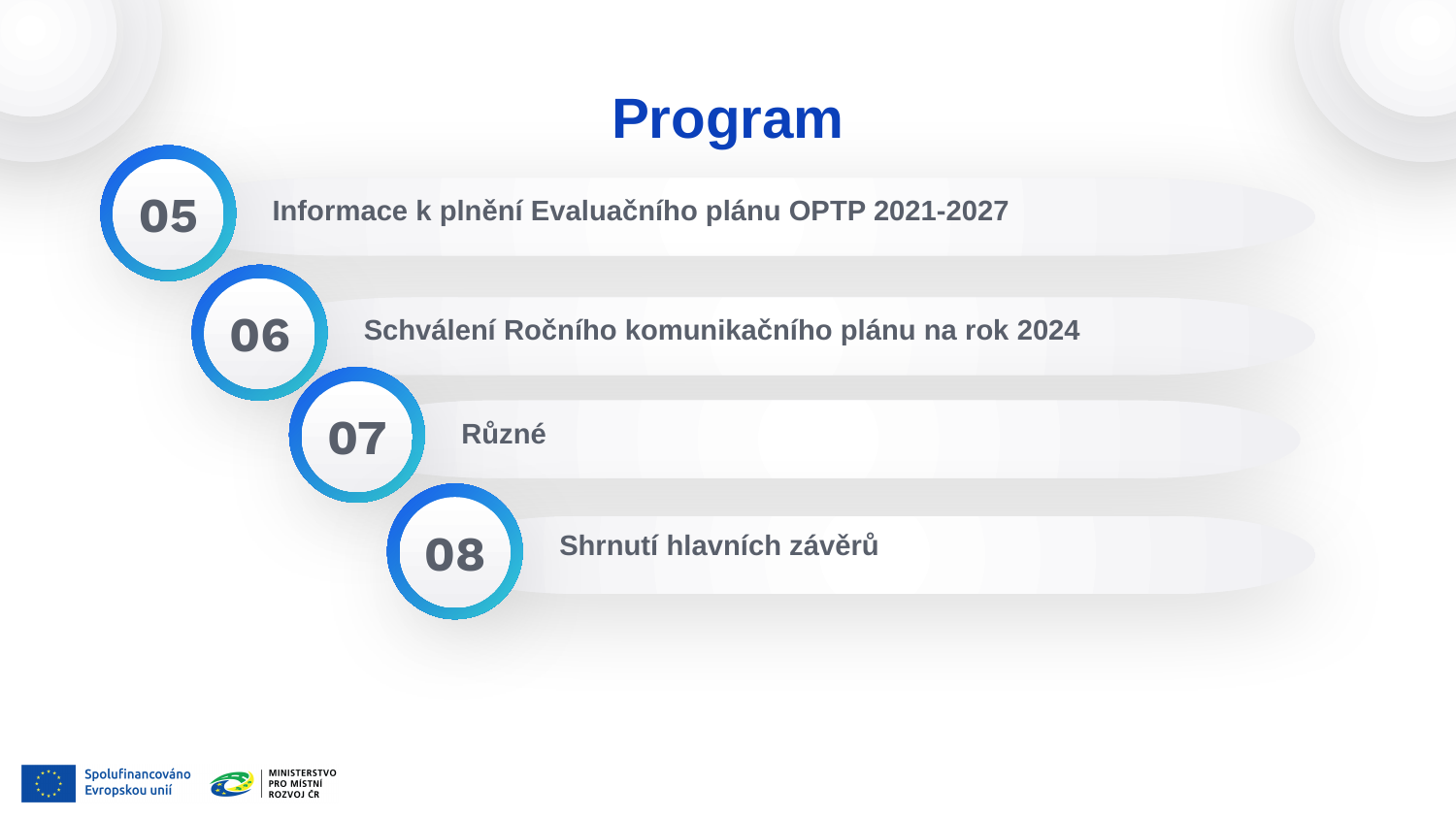

# Program

05

Informace k plnění Evaluačního plánu OPTP 2021-2027

06

Schválení Ročního komunikačního plánu na rok 2024

07

Různé

08
Shrnutí hlavních závěrů